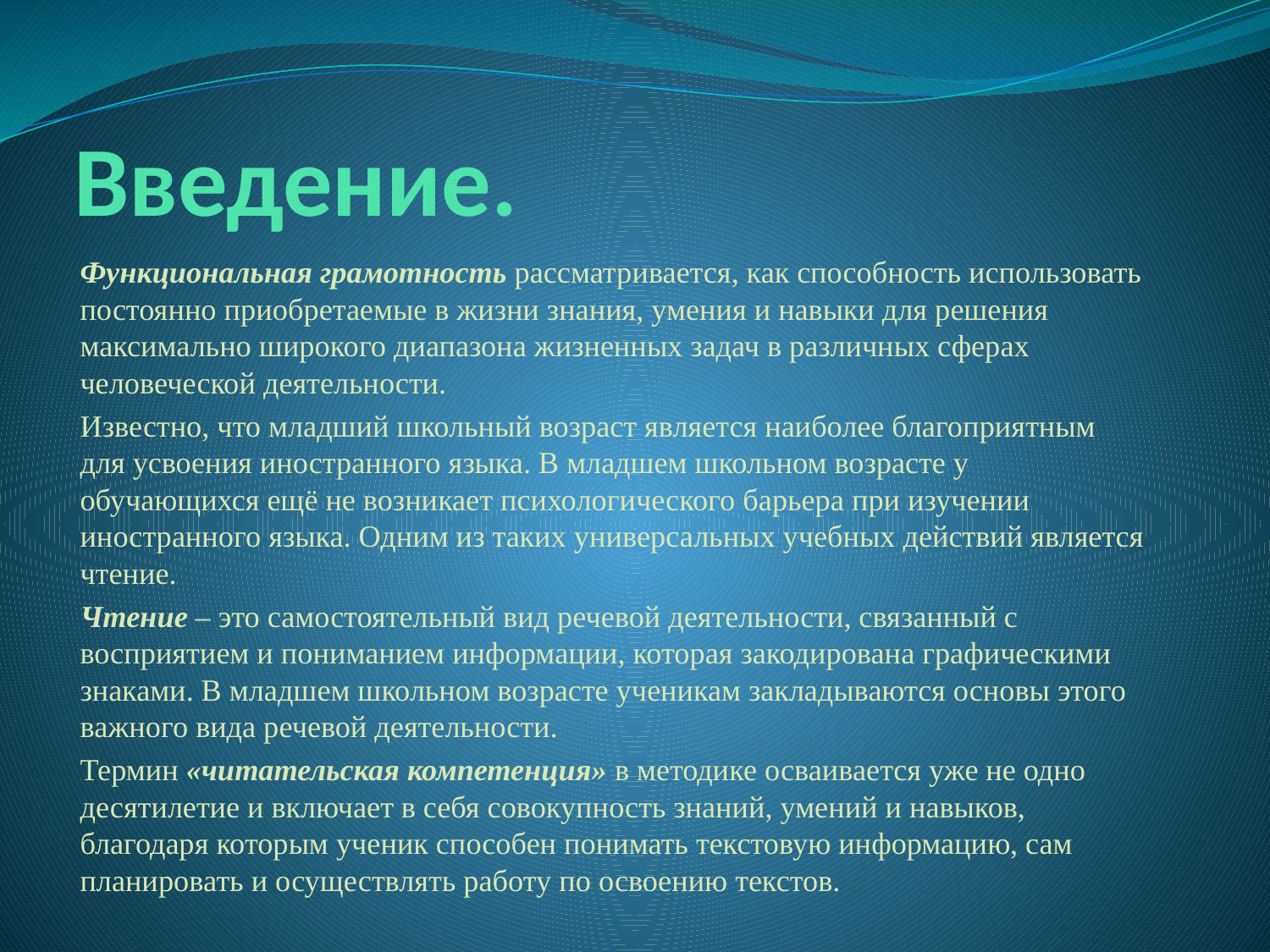

# Введение.
Функциональная грамотность рассматривается, как способность использовать постоянно приобретаемые в жизни знания, умения и навыки для решения максимально широкого диапазона жизненных задач в различных сферах человеческой деятельности.
Известно, что младший школьный возраст является наиболее благоприятным для усвоения иностранного языка. В младшем школьном возрасте у обучающихся ещё не возникает психологического барьера при изучении иностранного языка. Одним из таких универсальных учебных действий является чтение.
Чтение – это самостоятельный вид речевой деятельности, связанный с восприятием и пониманием информации, которая закодирована графическими знаками. В младшем школьном возрасте ученикам закладываются основы этого важного вида речевой деятельности.
Термин «читательская компетенция» в методике осваивается уже не одно десятилетие и включает в себя совокупность знаний, умений и навыков, благодаря которым ученик способен понимать текстовую информацию, сам планировать и осуществлять работу по освоению текстов.